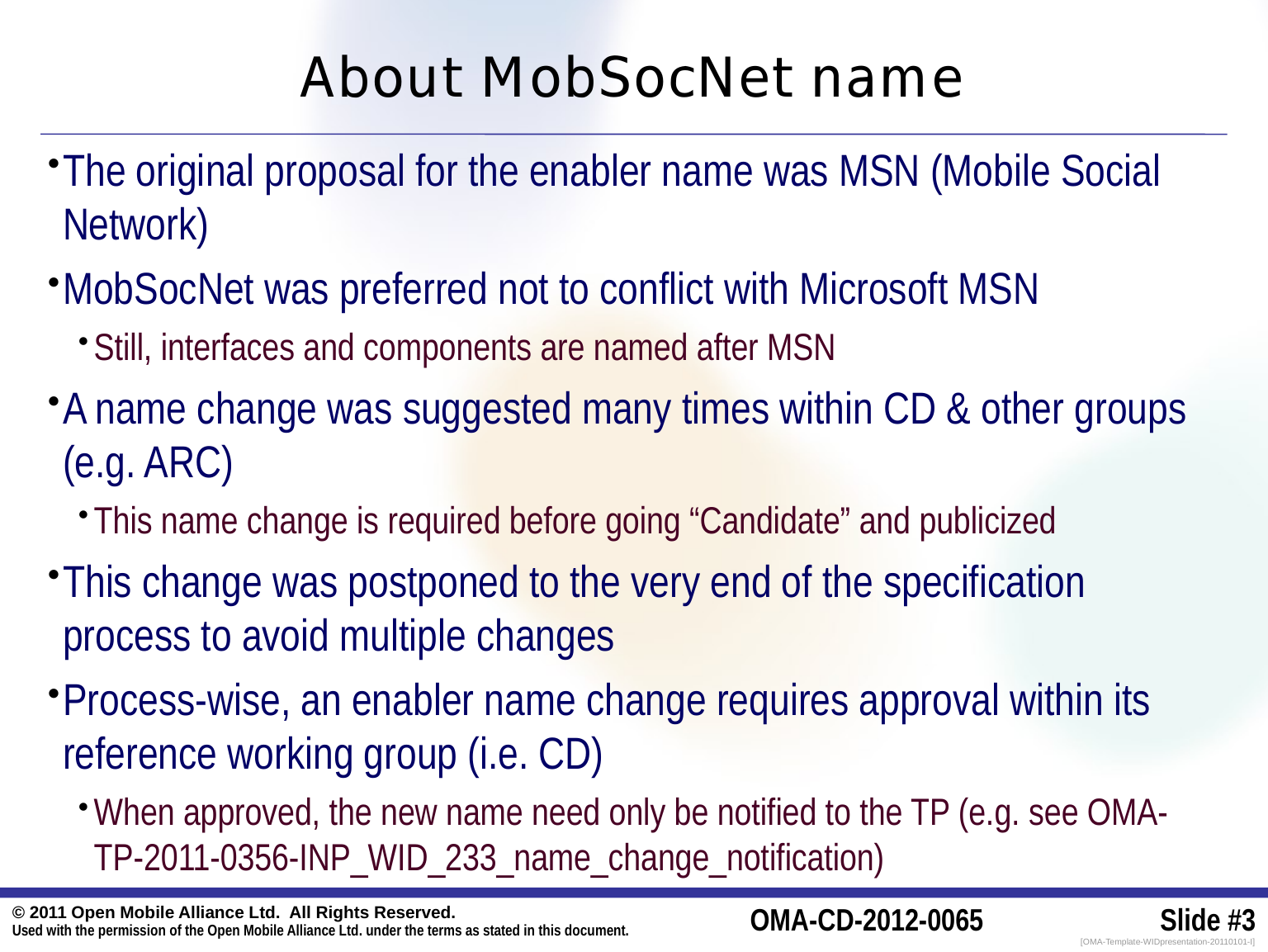

# About MobSocNet name
The original proposal for the enabler name was MSN (Mobile Social Network)
MobSocNet was preferred not to conflict with Microsoft MSN
Still, interfaces and components are named after MSN
A name change was suggested many times within CD & other groups (e.g. ARC)
This name change is required before going “Candidate” and publicized
This change was postponed to the very end of the specification process to avoid multiple changes
Process-wise, an enabler name change requires approval within its reference working group (i.e. CD)
When approved, the new name need only be notified to the TP (e.g. see OMA-TP-2011-0356-INP_WID_233_name_change_notification)